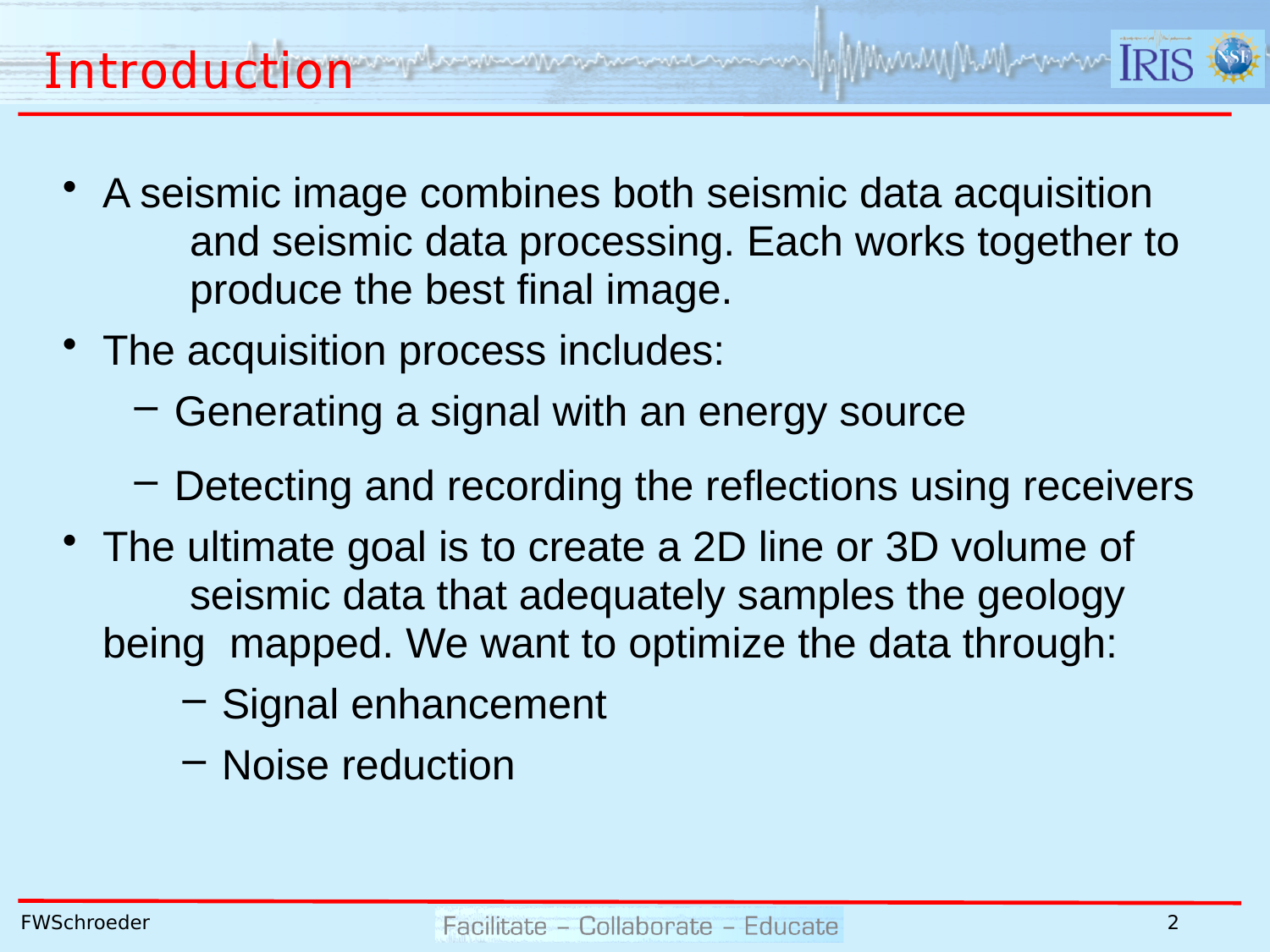

# Introduction
A seismic image combines both seismic data acquisition 	and seismic data processing. Each works together to 	produce the best final image.
The acquisition process includes:
Generating a signal with an energy source
Detecting and recording the reflections using receivers
The ultimate goal is to create a 2D line or 3D volume of 	seismic data that adequately samples the geology being 	mapped. We want to optimize the data through:
Signal enhancement
Noise reduction